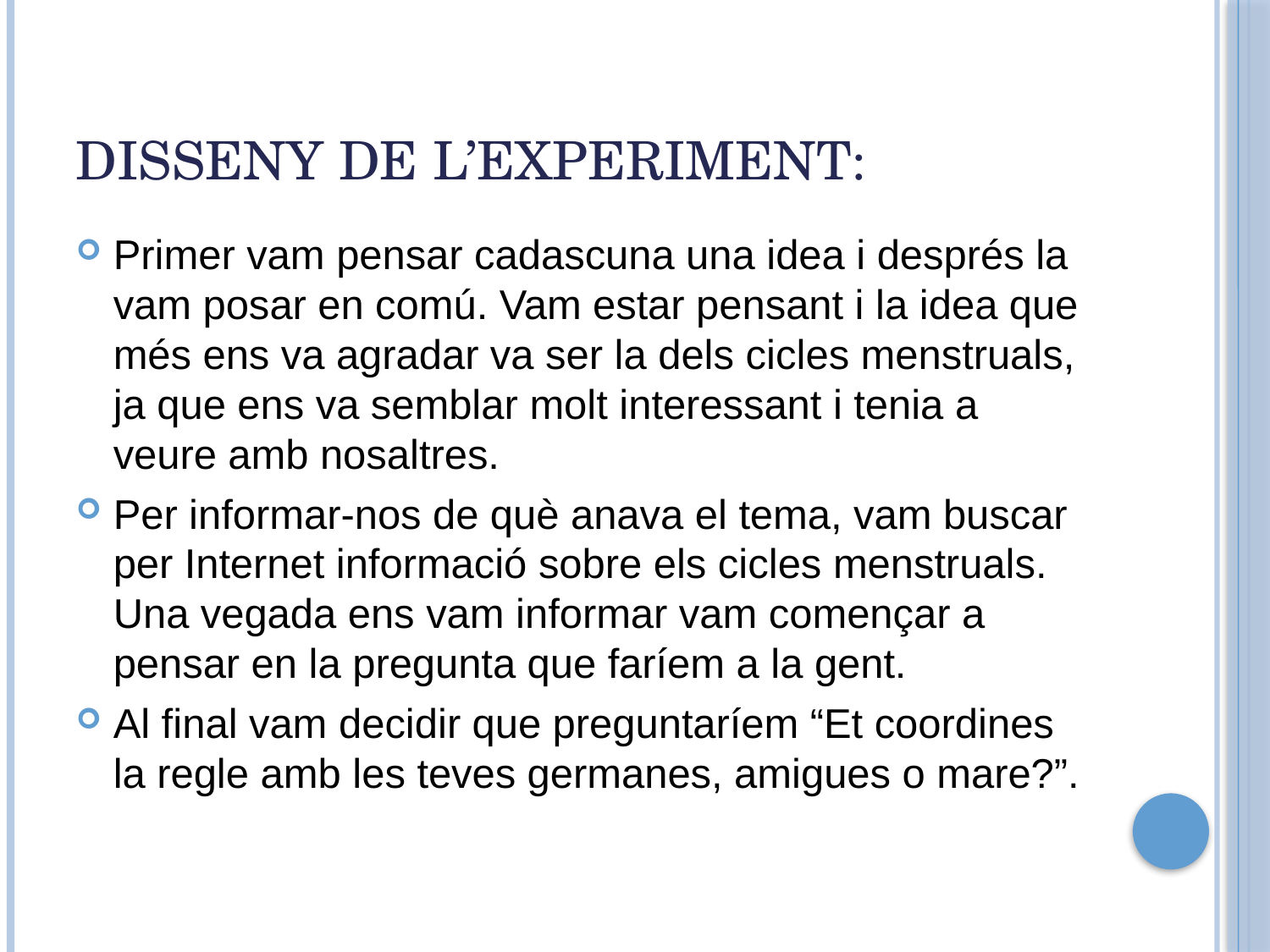

# Disseny de l’experiment:
Primer vam pensar cadascuna una idea i després la vam posar en comú. Vam estar pensant i la idea que més ens va agradar va ser la dels cicles menstruals, ja que ens va semblar molt interessant i tenia a veure amb nosaltres.
Per informar-nos de què anava el tema, vam buscar per Internet informació sobre els cicles menstruals. Una vegada ens vam informar vam començar a pensar en la pregunta que faríem a la gent.
Al final vam decidir que preguntaríem “Et coordines la regle amb les teves germanes, amigues o mare?”.